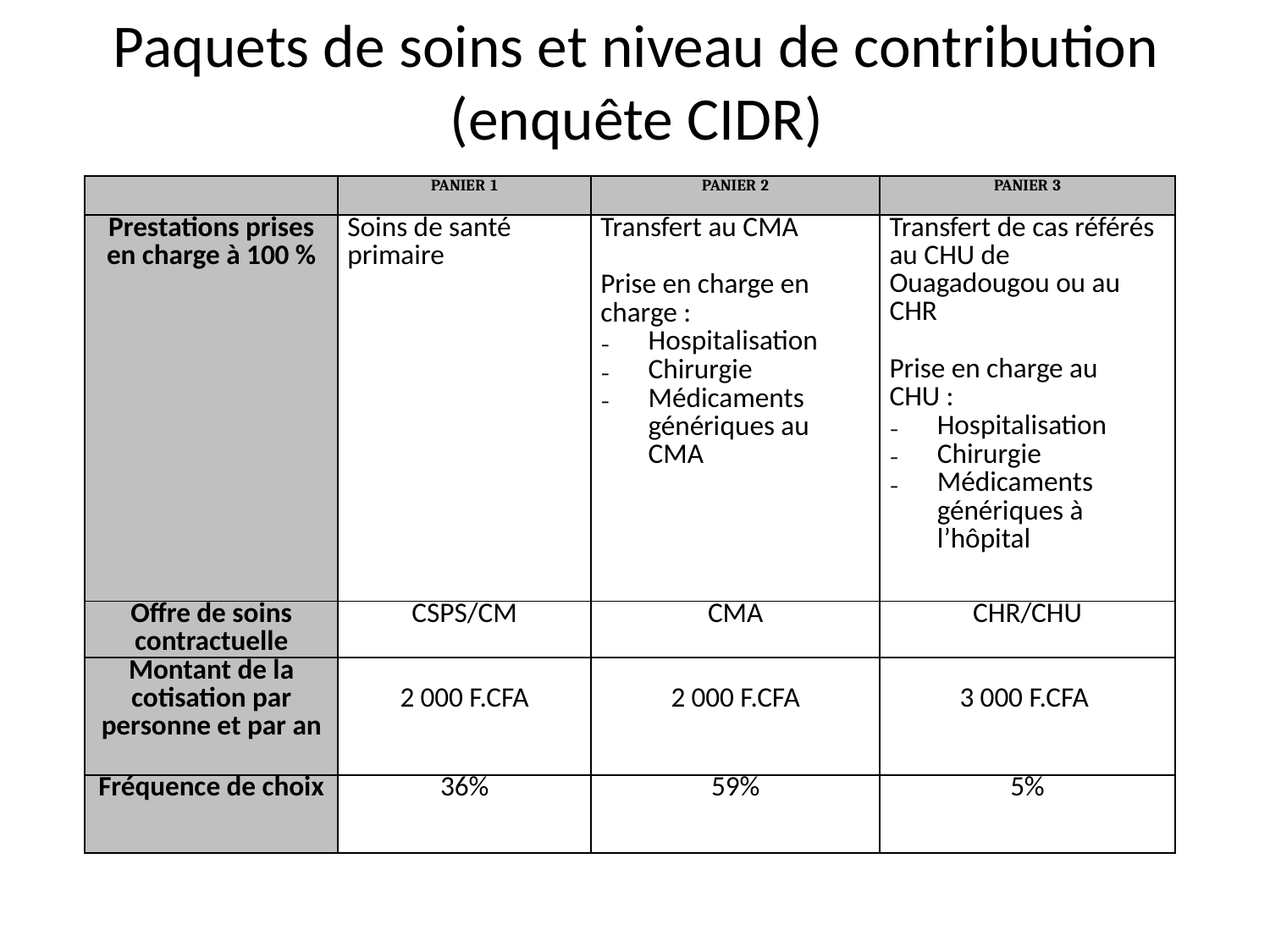

# Paquets de soins et niveau de contribution (enquête CIDR)
|  | PANIER 1 | PANIER 2 | PANIER 3 |
| --- | --- | --- | --- |
| Prestations prises en charge à 100 % | Soins de santé primaire | Transfert au CMA   Prise en charge en charge : Hospitalisation Chirurgie Médicaments génériques au CMA | Transfert de cas référés au CHU de Ouagadougou ou au CHR   Prise en charge au CHU : Hospitalisation Chirurgie Médicaments génériques à l’hôpital |
| Offre de soins contractuelle | CSPS/CM | CMA | CHR/CHU |
| Montant de la cotisation par personne et par an | 2 000 F.CFA | 2 000 F.CFA | 3 000 F.CFA |
| Fréquence de choix | 36% | 59% | 5% |